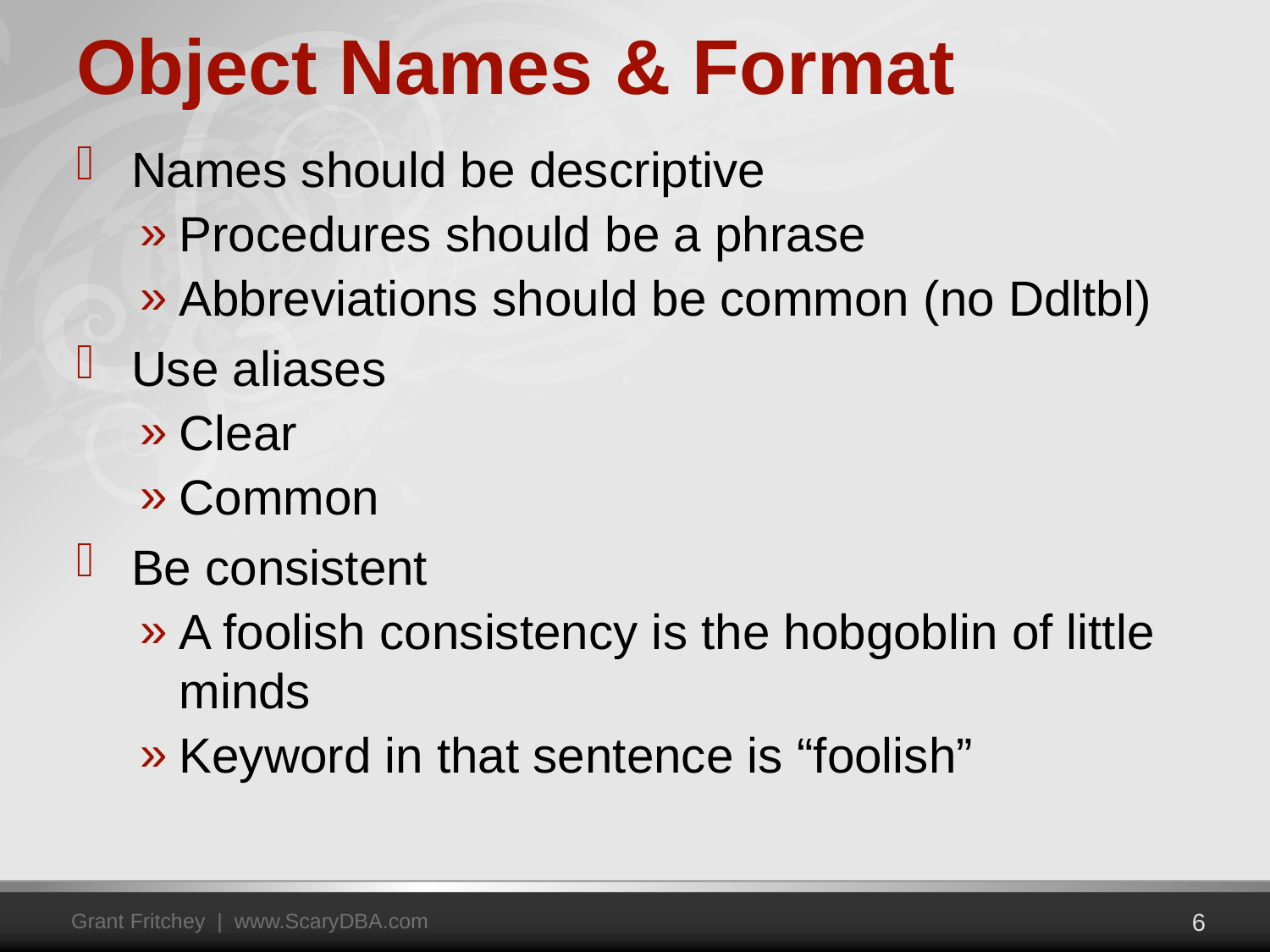

# Object Names & Format
Names should be descriptive
Procedures should be a phrase
Abbreviations should be common (no Ddltbl)
Use aliases
Clear
Common
Be consistent
A foolish consistency is the hobgoblin of little minds
Keyword in that sentence is “foolish”
6